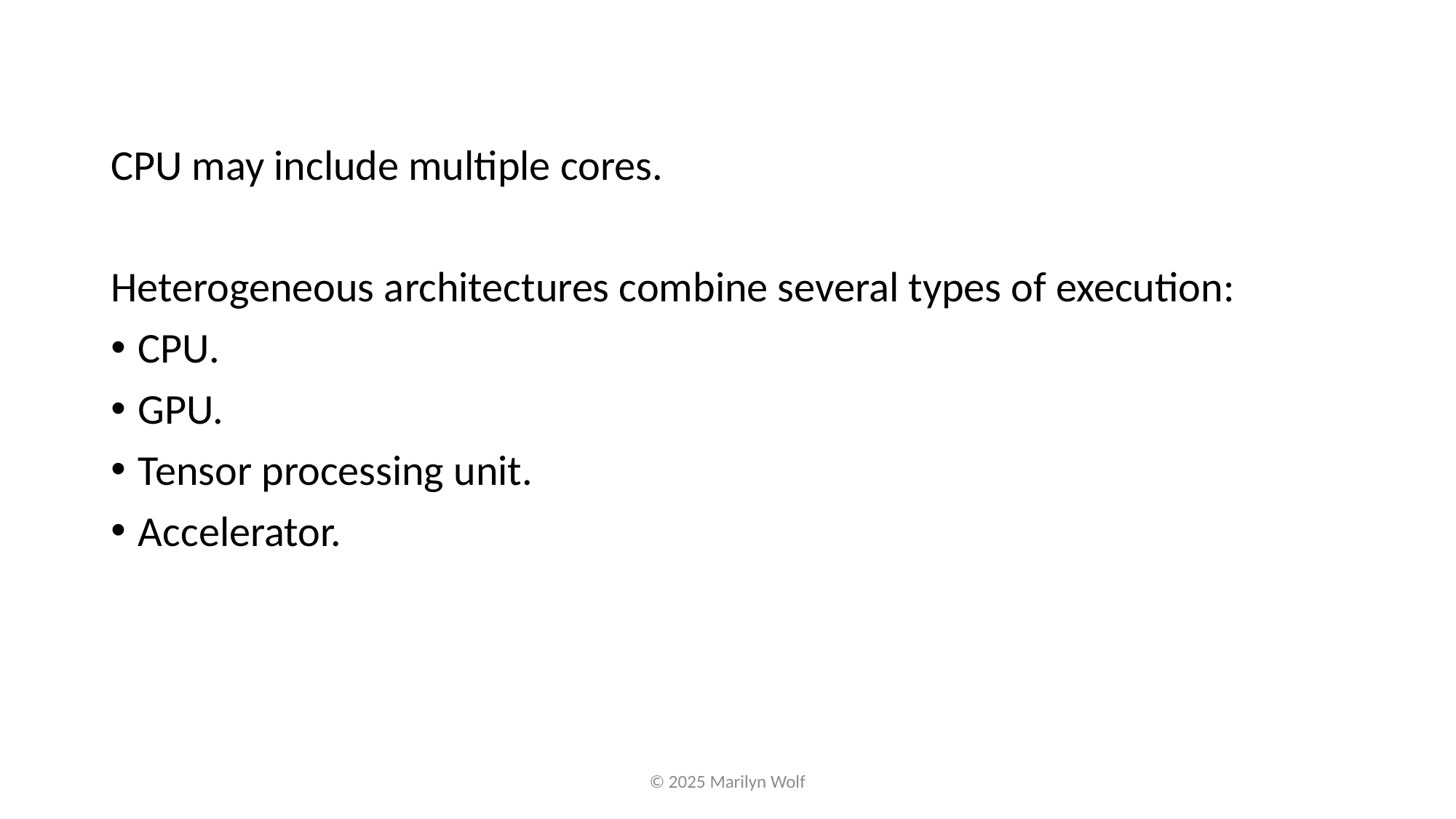

CPU may include multiple cores.

Heterogeneous architectures combine several types of execution:
CPU.
GPU.
Tensor processing unit.
Accelerator.
© 2025 Marilyn Wolf